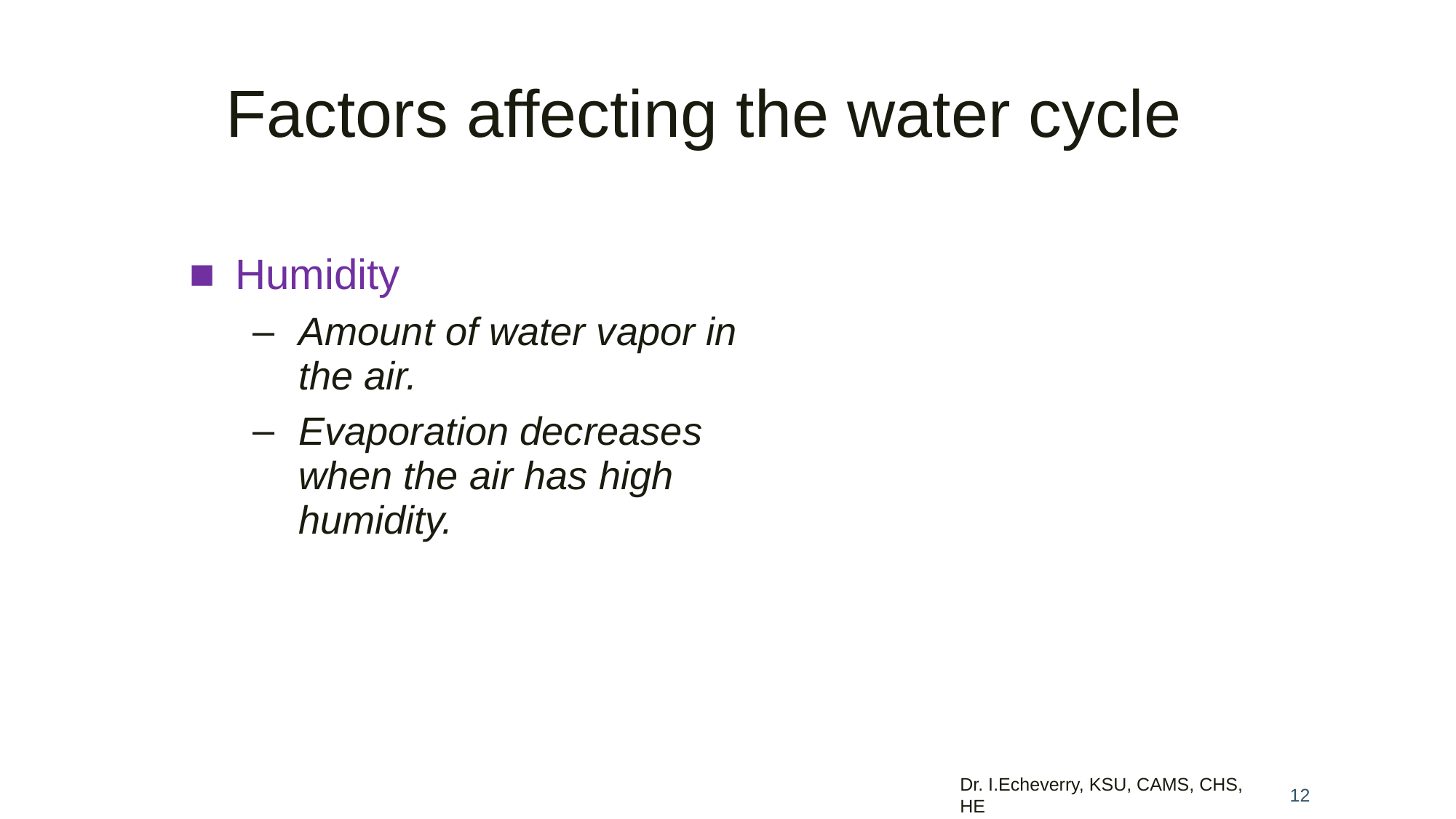

# Factors affecting the water cycle
Humidity
Amount of water vapor in the air.
Evaporation decreases when the air has high humidity.

Dr. I.Echeverry, KSU, CAMS, CHS, HE
12